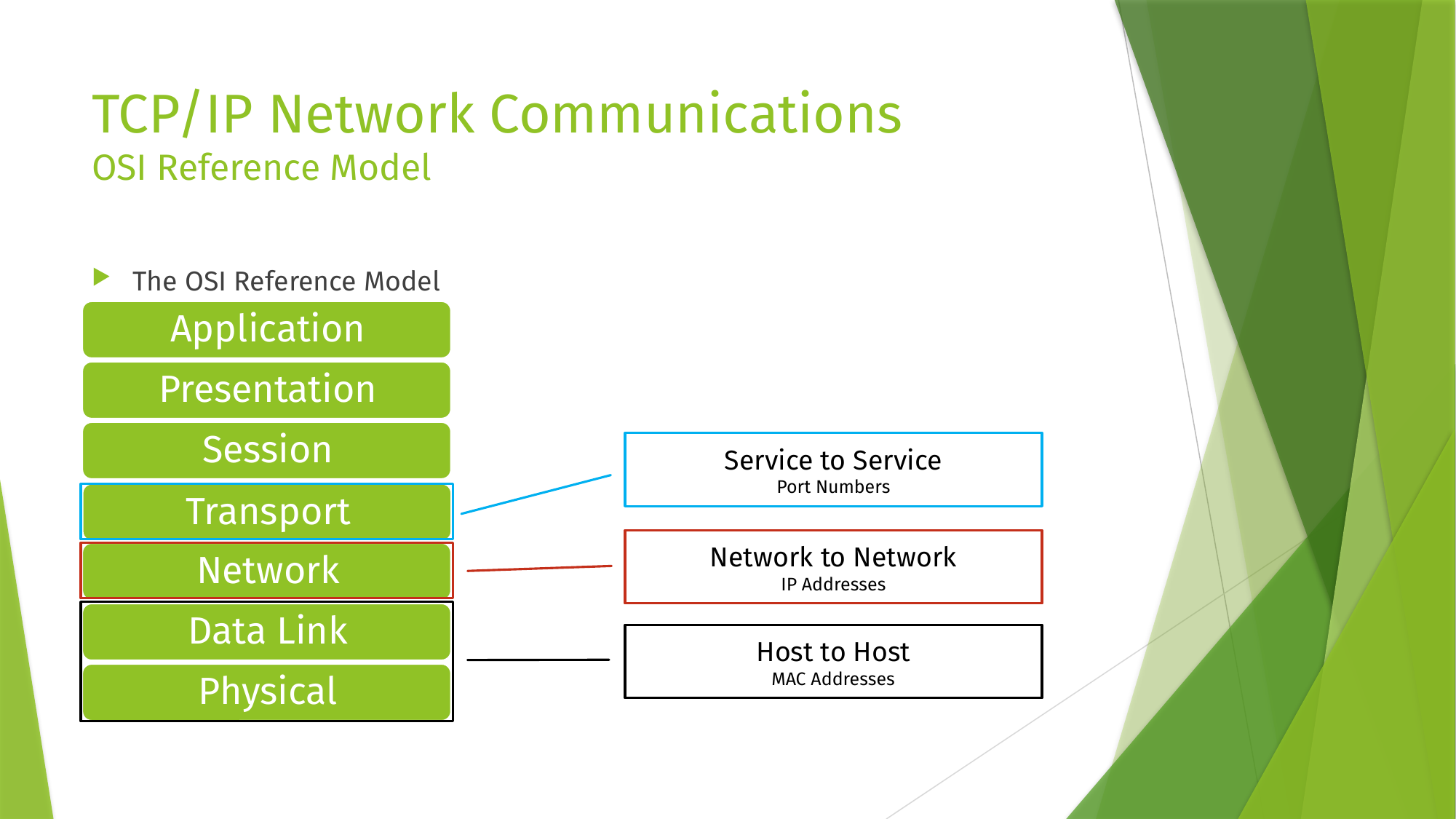

# TCP/IP Network Communications OSI Reference Model
The OSI Reference Model
Application
Presentation
Session
Transport
Network
Data Link
Physical
Service to Service
Port Numbers

Network to Network
IP Addresses

Host to Host
MAC Addresses